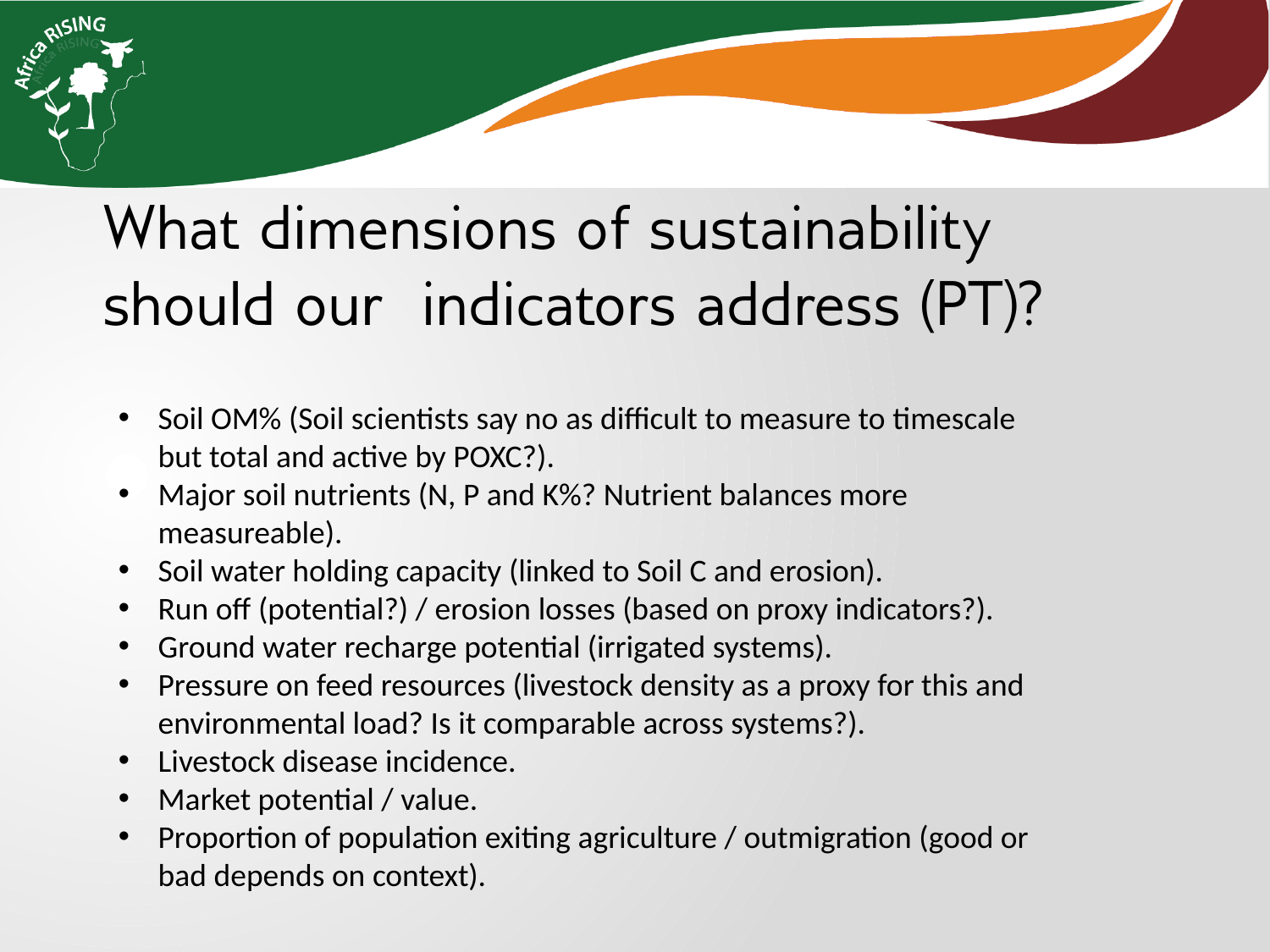

What dimensions of sustainability should our  indicators address (PT)?
Soil OM% (Soil scientists say no as difficult to measure to timescale but total and active by POXC?).
Major soil nutrients (N, P and K%? Nutrient balances more measureable).
Soil water holding capacity (linked to Soil C and erosion).
Run off (potential?) / erosion losses (based on proxy indicators?).
Ground water recharge potential (irrigated systems).
Pressure on feed resources (livestock density as a proxy for this and environmental load? Is it comparable across systems?).
Livestock disease incidence.
Market potential / value.
Proportion of population exiting agriculture / outmigration (good or bad depends on context).